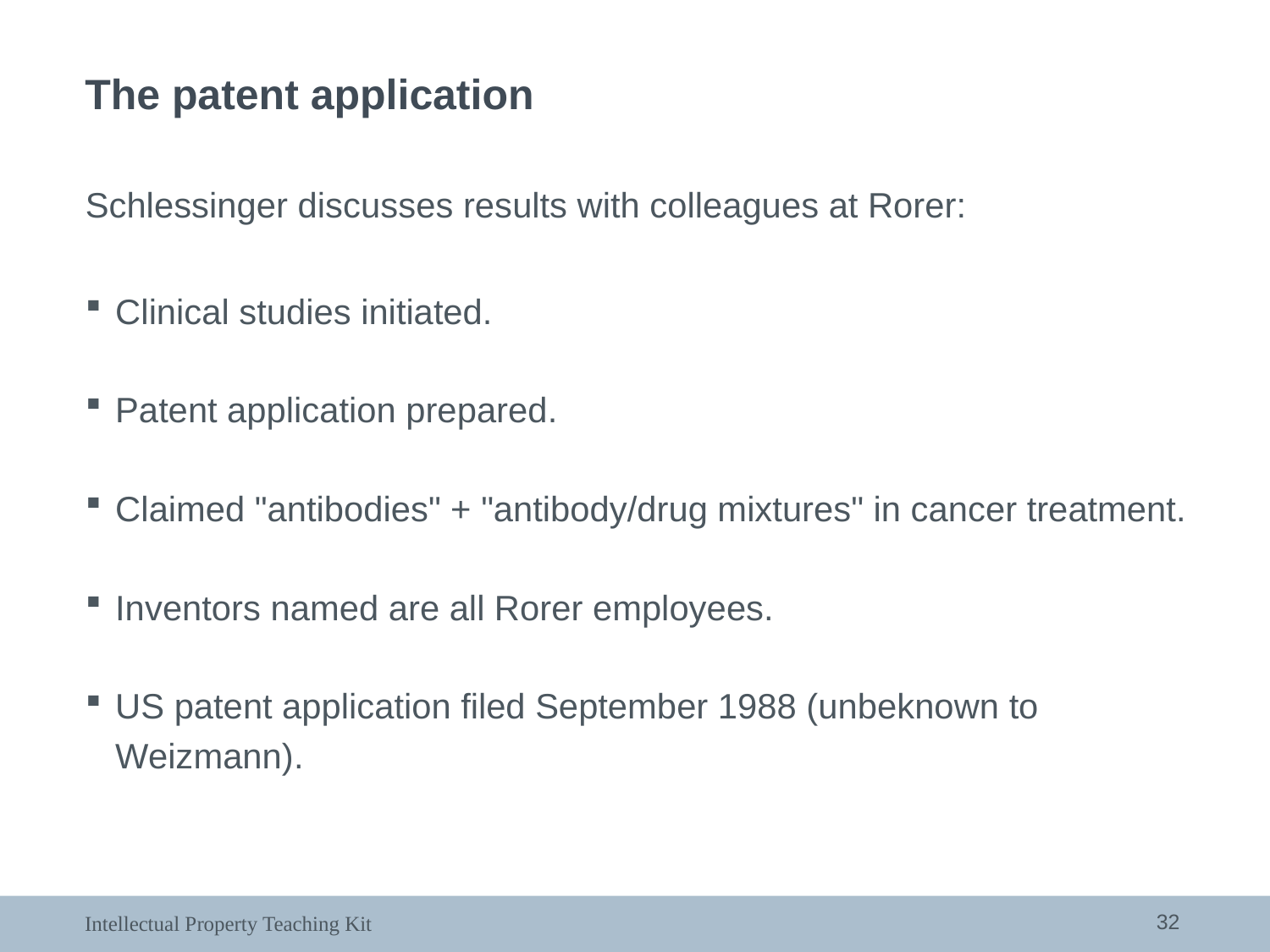

The patent application
Schlessinger discusses results with colleagues at Rorer:

Clinical studies initiated.

Patent application prepared.

Claimed "antibodies" + "antibody/drug mixtures" in cancer treatment.

Inventors named are all Rorer employees.

US patent application filed September 1988 (unbeknown to Weizmann).

32
Intellectual Property Teaching Kit